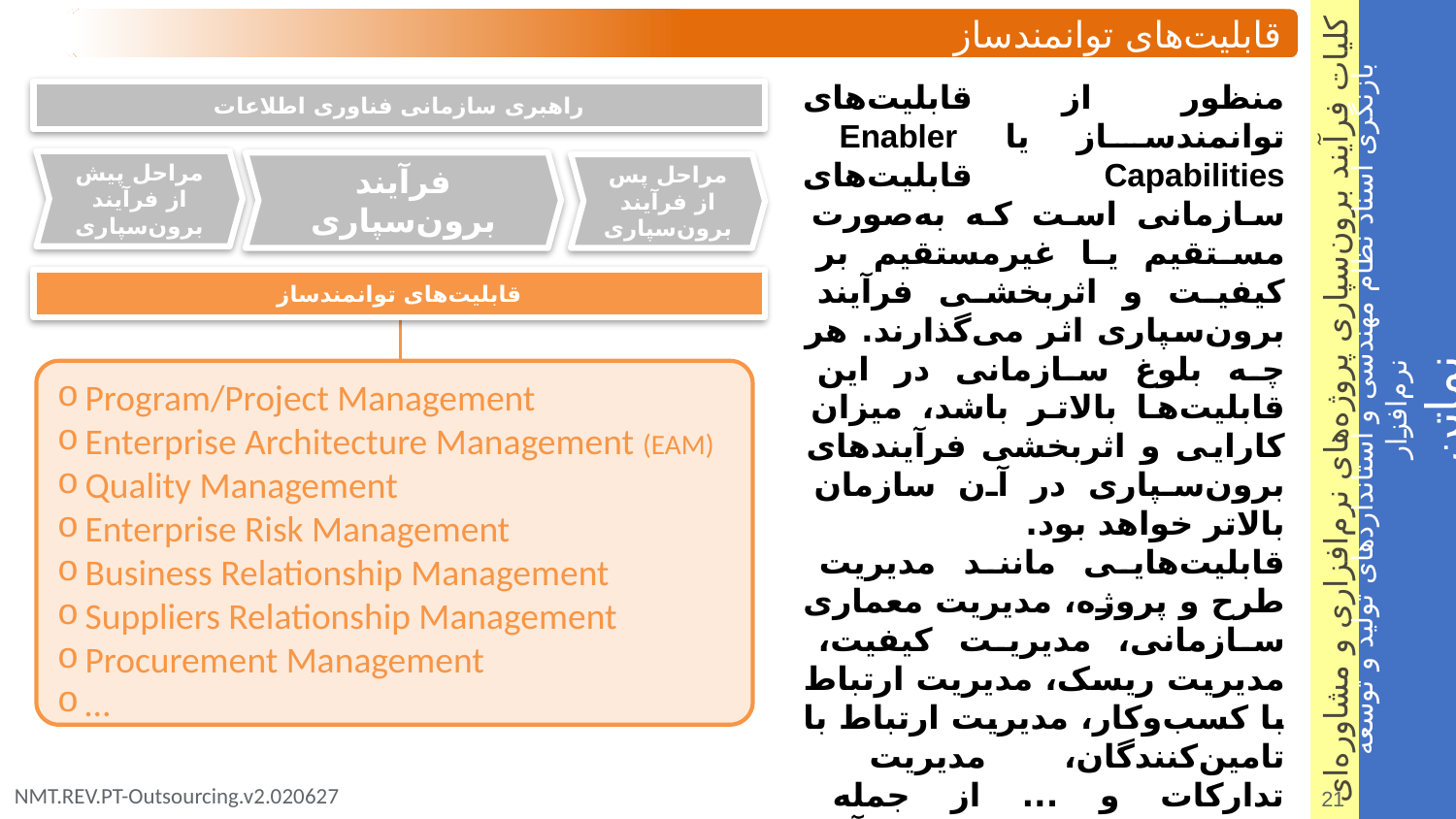

قابلیت‌های توانمندساز
منظور از قابلیت‌های توانمندساز یا Enabler Capabilities قابلیت‌های سازمانی است که به‌صورت مستقیم یا غیرمستقیم بر کیفیت و اثربخشی فرآیند برون‌سپاری اثر می‌گذارند. هر چه بلوغ سازمانی در این قابلیت‌ها بالاتر باشد، میزان کارایی و اثربخشی فرآیندهای برون‌سپاری در آن سازمان بالاتر خواهد بود.
قابلیت‌هایی مانند مدیریت طرح و پروژه، مدیریت معماری سازمانی، مدیریت کیفیت، مدیریت ریسک، مدیریت ارتباط با کسب‌وکار، مدیریت ارتباط با تامین‌کنندگان، مدیریت تدارکات و ... از جمله قابلیت‌های توانمندساز فرآیند برون‌سپاری محسوب می‌شوند.

راهبری سازمانی فناوری اطلاعات
مراحل پیش از فرآیند برون‌سپاری
فرآیند برون‌سپاری
مراحل پس از فرآیند برون‌سپاری
قابلیت‌های توانمندساز
Program/Project Management
Enterprise Architecture Management (EAM)
Quality Management
Enterprise Risk Management
Business Relationship Management
Suppliers Relationship Management
Procurement Management
…
21